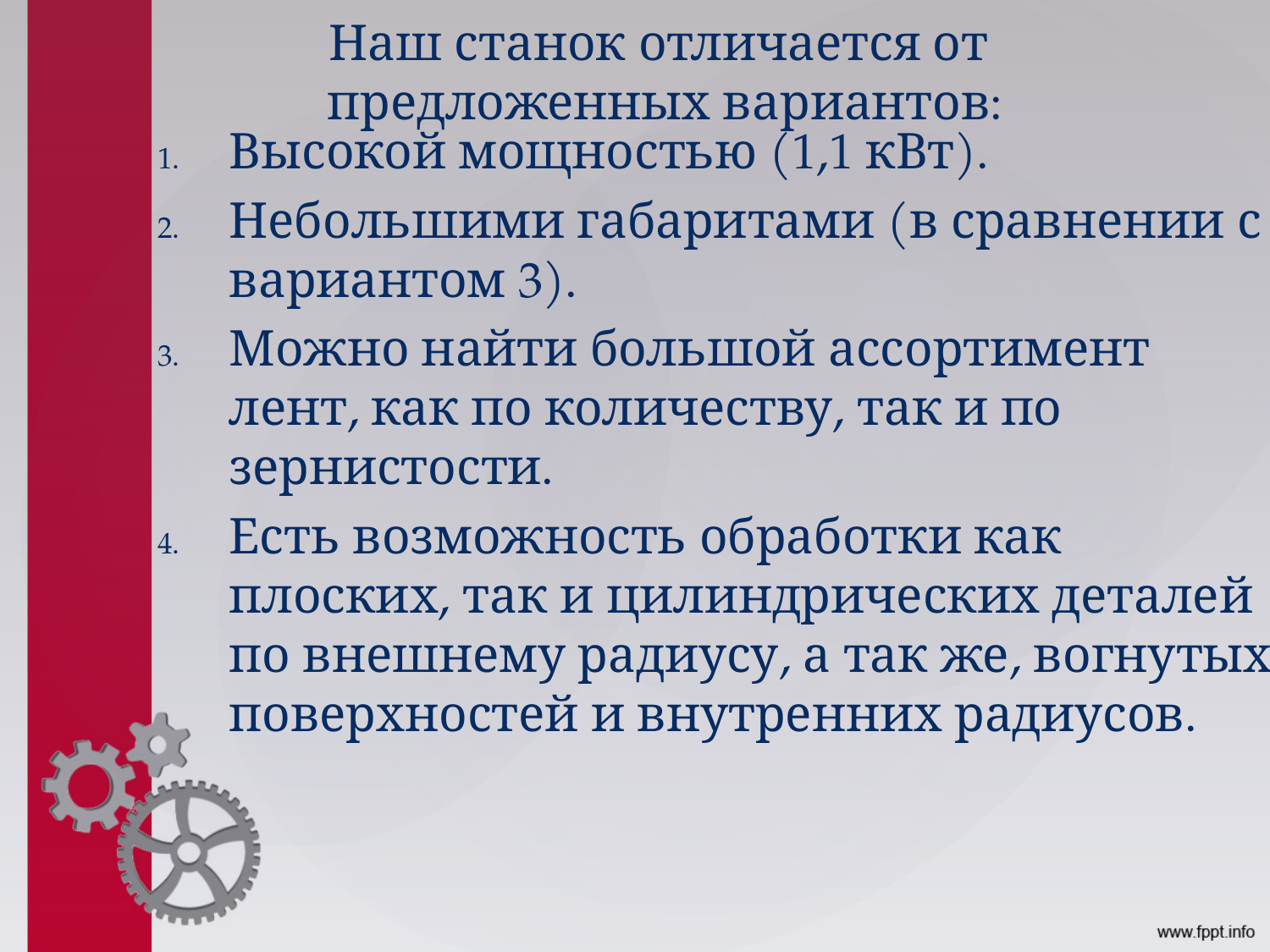

# Наш станок отличается от предложенных вариантов:
Высокой мощностью (1,1 кВт).
Небольшими габаритами (в сравнении с вариантом 3).
Можно найти большой ассортимент лент, как по количеству, так и по зернистости.
Есть возможность обработки как плоских, так и цилиндрических деталей по внешнему радиусу, а так же, вогнутых поверхностей и внутренних радиусов.